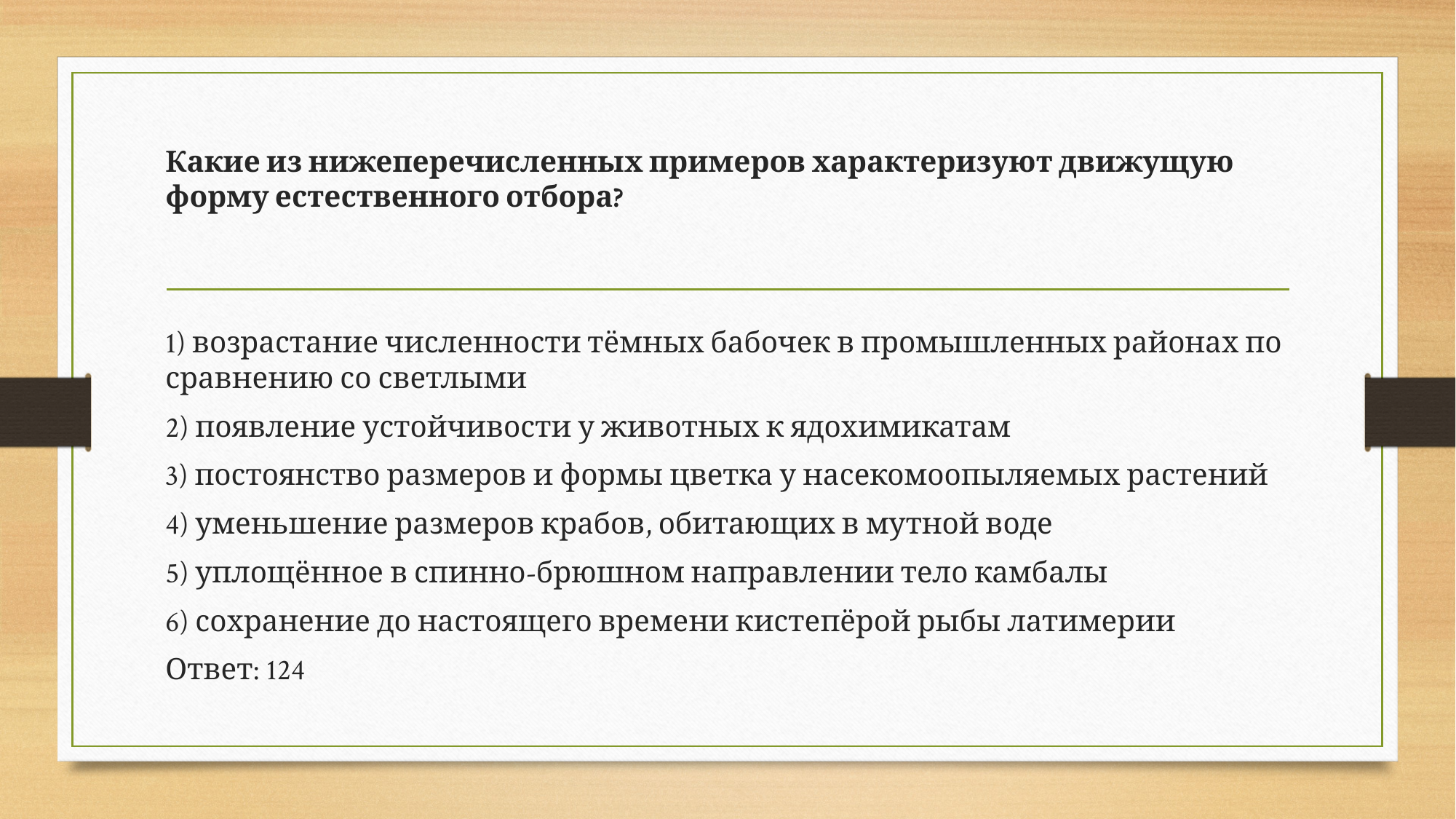

#
Какие из нижеперечисленных примеров характеризуют движущую форму естественного отбора?

1) возрастание численности тёмных бабочек в промышленных районах по сравнению со светлыми
2) появление устойчивости у животных к ядохимикатам
3) постоянство размеров и формы цветка у насекомоопыляемых растений
4) уменьшение размеров крабов, обитающих в мутной воде
5) уплощённое в спинно-брюшном направлении тело камбалы
6) сохранение до настоящего времени кистепёрой рыбы латимерии
Ответ: 124